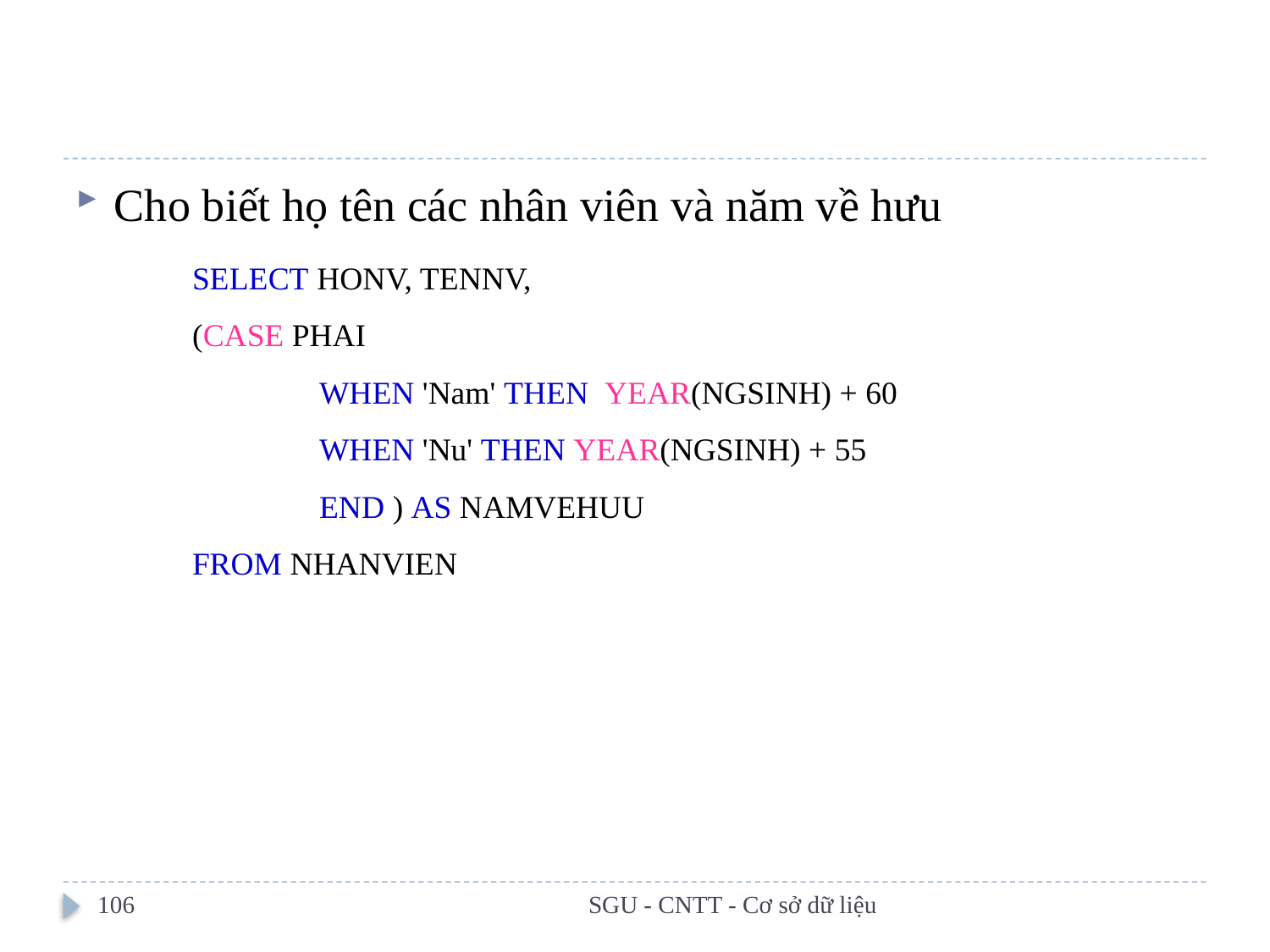

#
Cho biết họ tên các nhân viên và năm về hưu

SELECT HONV, TENNV,
(CASE PHAI
	WHEN 'Nam' THEN  YEAR(NGSINH) + 60
	WHEN 'Nu' THEN YEAR(NGSINH) + 55
	END ) AS NAMVEHUU
FROM NHANVIEN
106
SGU - CNTT - Cơ sở dữ liệu